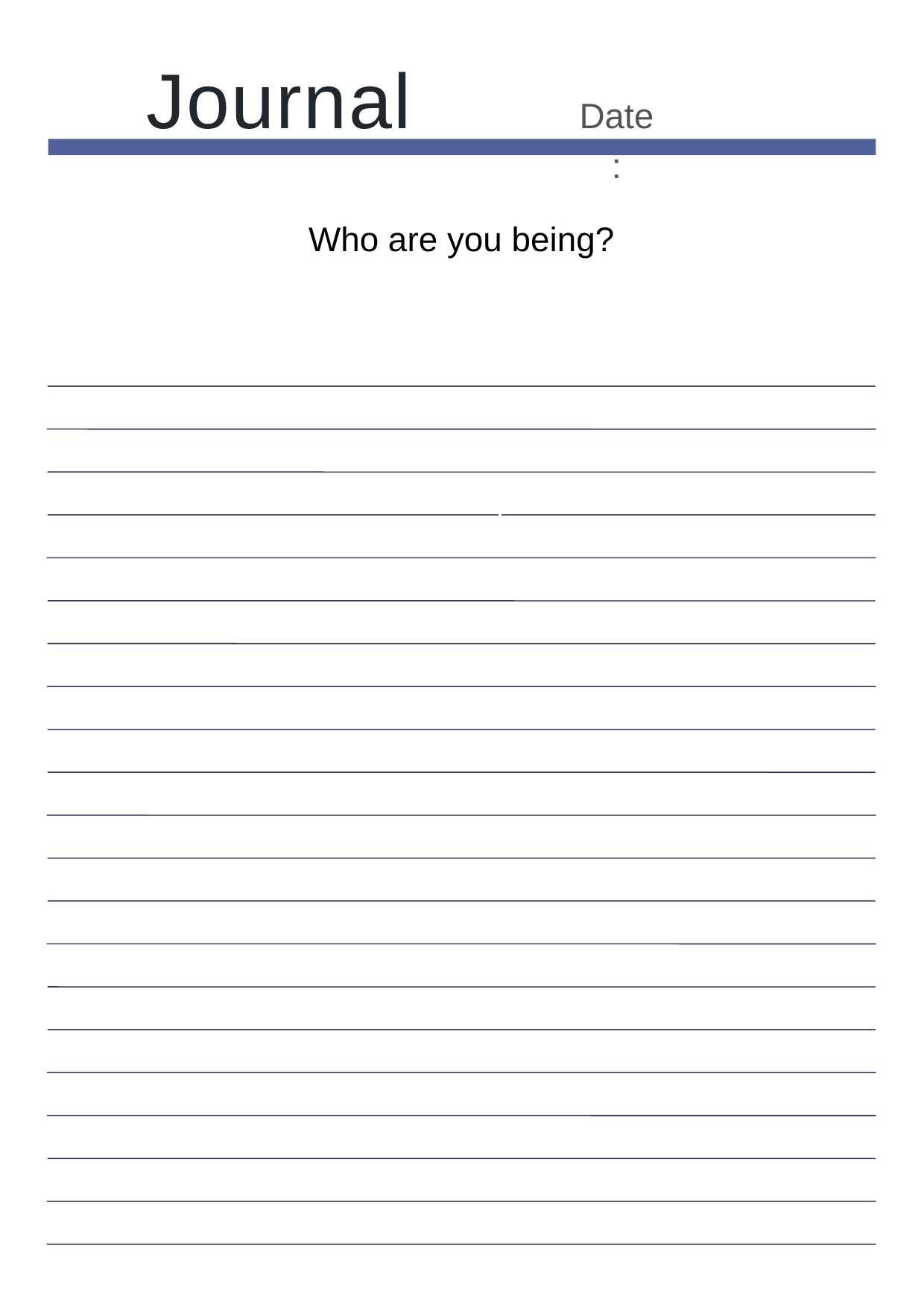

Journal
Date:

Who are you being?

Journal Prompt Here